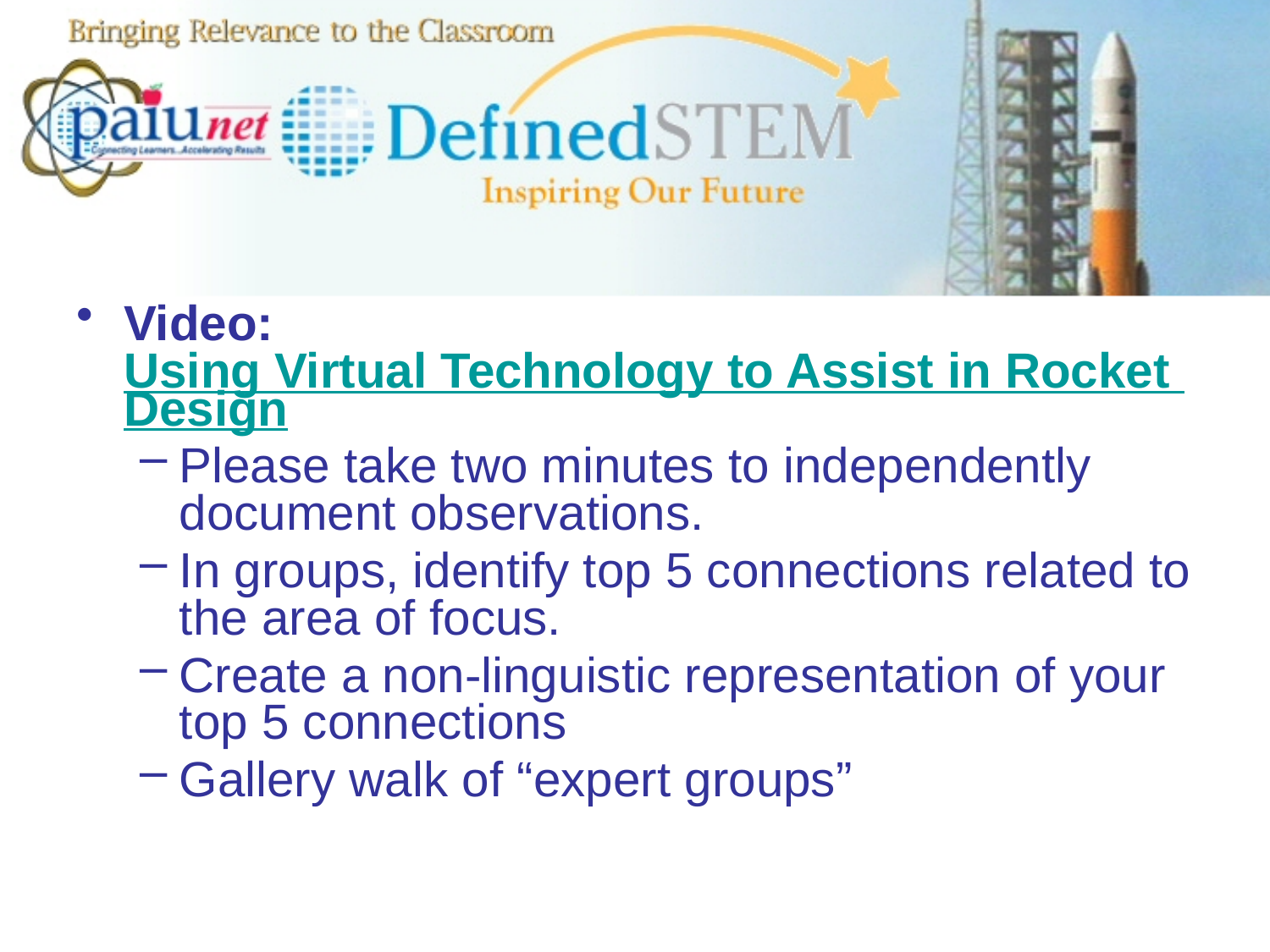

#
Video:  Using Virtual Technology to Assist in Rocket Design
Please take two minutes to independently document observations.
In groups, identify top 5 connections related to the area of focus.
Create a non-linguistic representation of your top 5 connections
Gallery walk of “expert groups”